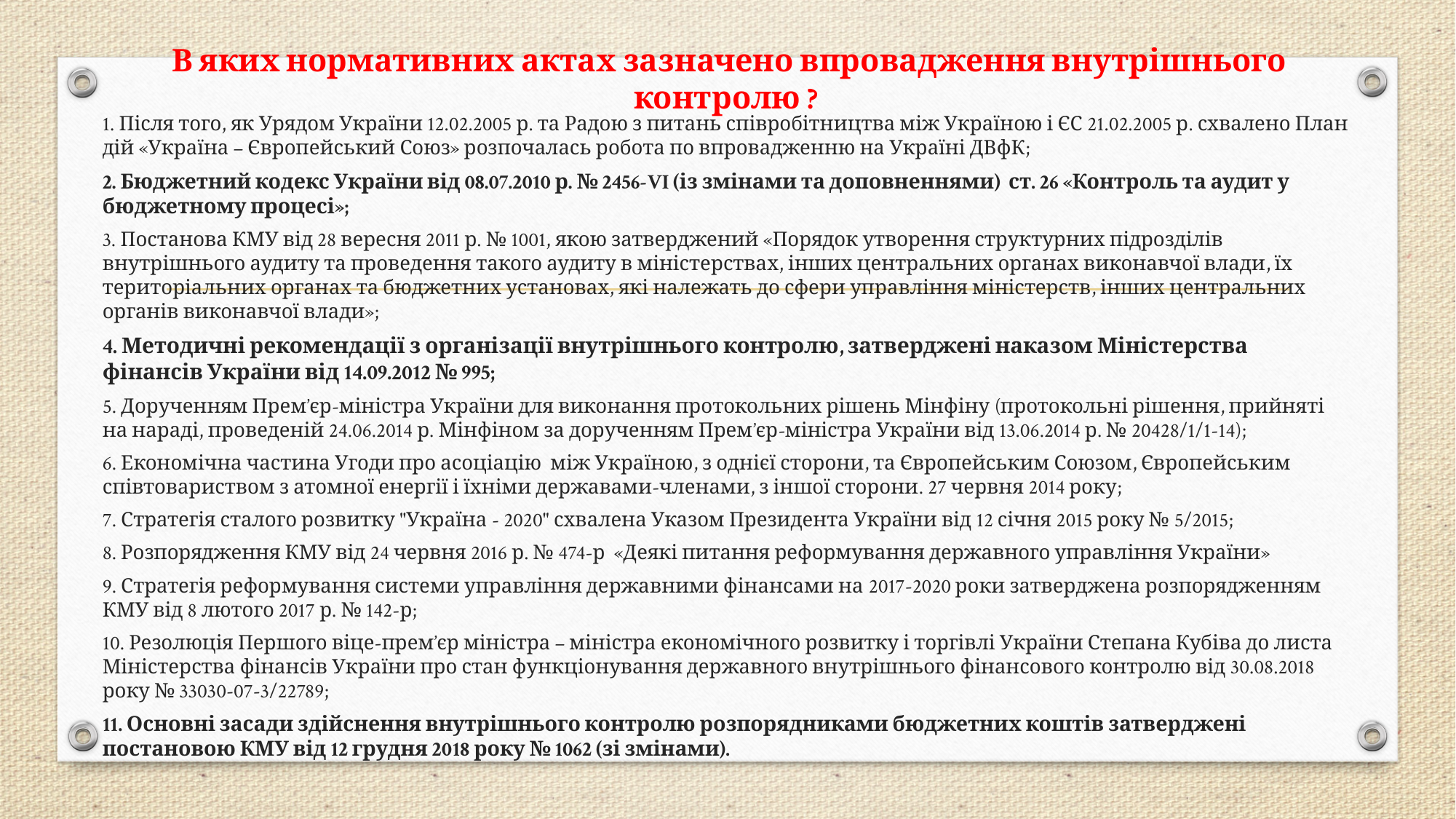

# В яких нормативних актах зазначено впровадження внутрішнього контролю ?
1. Після того, як Урядом України 12.02.2005 р. та Радою з питань співробітництва між Україною і ЄС 21.02.2005 р. схвалено План дій «Україна – Європейський Союз» розпочалась робота по впровадженню на Україні ДВфК;
2. Бюджетний кодекс України від 08.07.2010 р. № 2456-VI (із змінами та доповненнями)  ст. 26 «Контроль та аудит у бюджетному процесі»;
3. Постанова КМУ від 28 вересня 2011 р. № 1001, якою затверджений «Порядок утворення структурних підрозділів внутрішнього аудиту та проведення такого аудиту в міністерствах, інших центральних органах виконавчої влади, їх територіальних органах та бюджетних установах, які належать до сфери управління міністерств, інших центральних органів виконавчої влади»;
4. Методичні рекомендації з організації внутрішнього контролю, затверджені наказом Міністерства фінансів України від 14.09.2012 № 995;
5. Дорученням Прем’єр-міністра України для виконання протокольних рішень Мінфіну (протокольні рішення, прийняті на нараді, проведеній 24.06.2014 р. Мінфіном за дорученням Прем’єр-міністра України від 13.06.2014 р. № 20428/1/1-14);
6. Економічна частина Угоди про асоціацію  між Україною, з однієї сторони, та Європейським Союзом, Європейським співтовариством з атомної енергії і їхніми державами-членами, з іншої сторони. 27 червня 2014 року;
7. Стратегія сталого розвитку "Україна - 2020" схвалена Указом Президента України від 12 січня 2015 року № 5/2015;
8. Розпорядження КМУ від 24 червня 2016 р. № 474-р  «Деякі питання реформування державного управління України»
9. Стратегія реформування системи управління державними фінансами на 2017-2020 роки затверджена розпорядженням КМУ від 8 лютого 2017 р. № 142-р;
10. Резолюція Першого віце-прем’єр міністра – міністра економічного розвитку і торгівлі України Степана Кубіва до листа Міністерства фінансів України про стан функціонування державного внутрішнього фінансового контролю від 30.08.2018 року № 33030-07-3/22789;
11. Основні засади здійснення внутрішнього контролю розпорядниками бюджетних коштів затверджені постановою КМУ від 12 грудня 2018 року № 1062 (зі змінами).